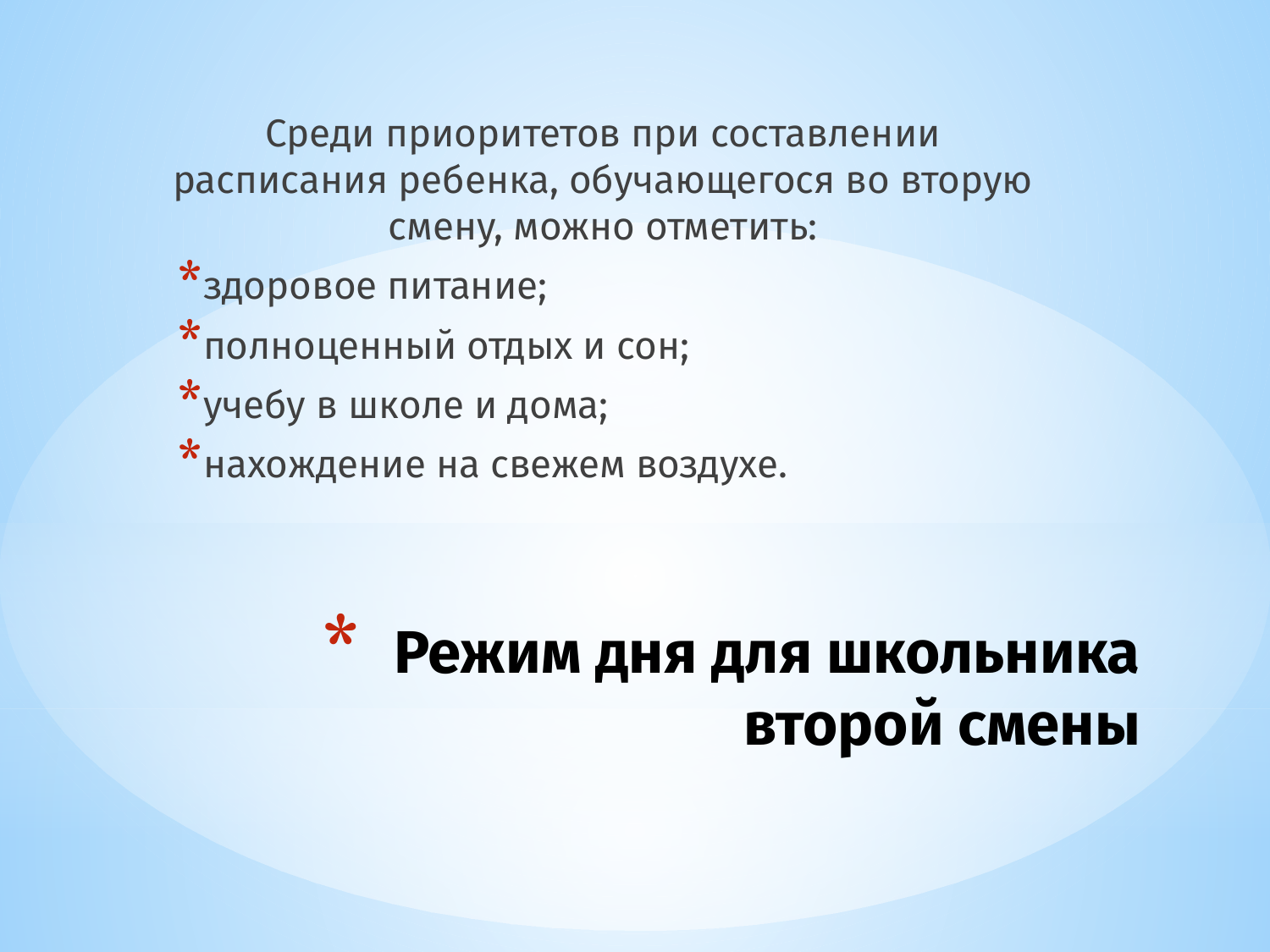

Среди приоритетов при составлении расписания ребенка, обучающегося во вторую смену, можно отметить:
здоровое питание;
полноценный отдых и сон;
учебу в школе и дома;
нахождение на свежем воздухе.

# Режим дня для школьника второй смены